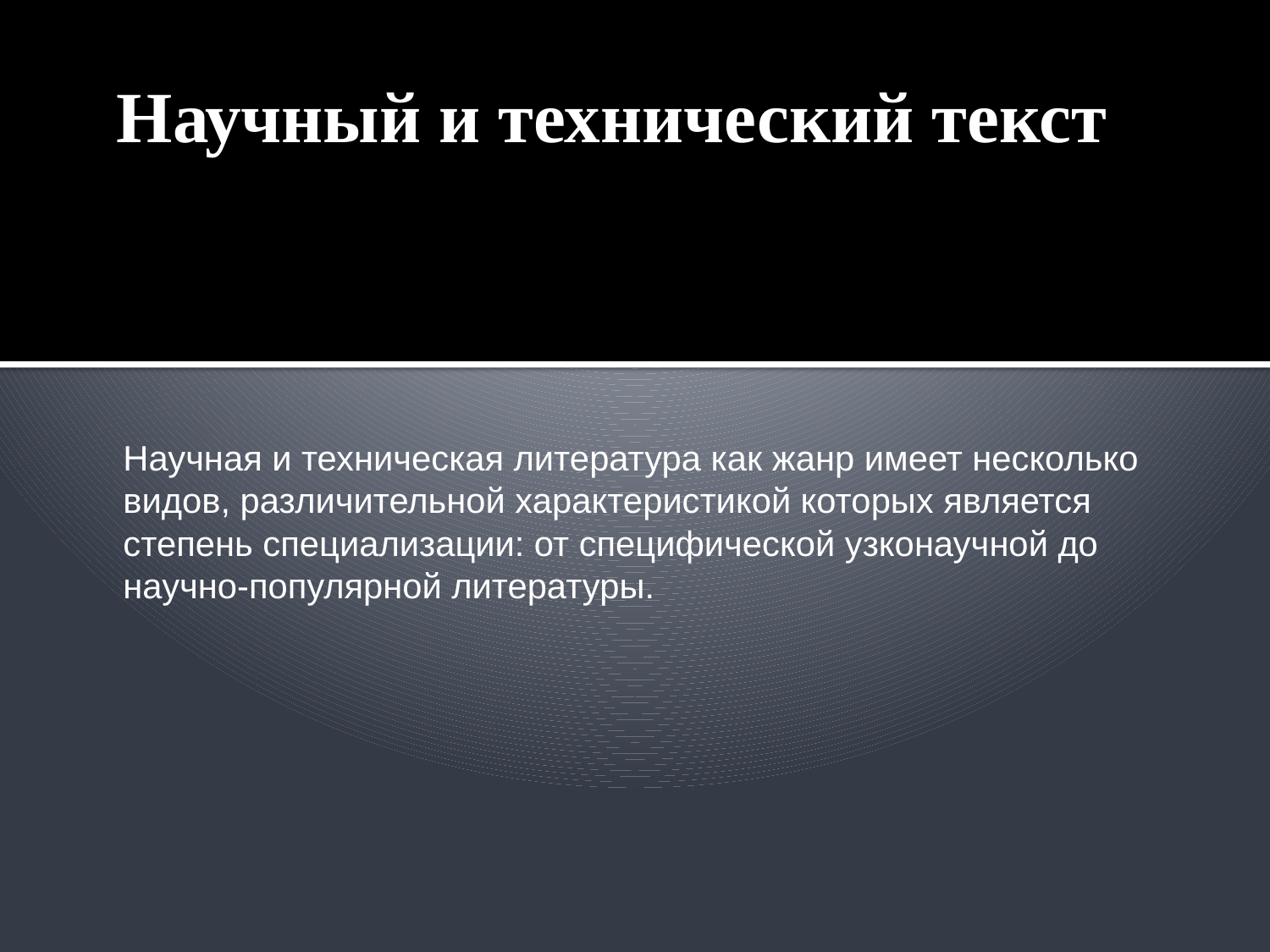

# Научный и технический текст
Научная и техническая литература как жанр имеет несколько видов, различительной характеристикой которых является степень специализации: от специфической узконаучной до научно-популярной литературы.